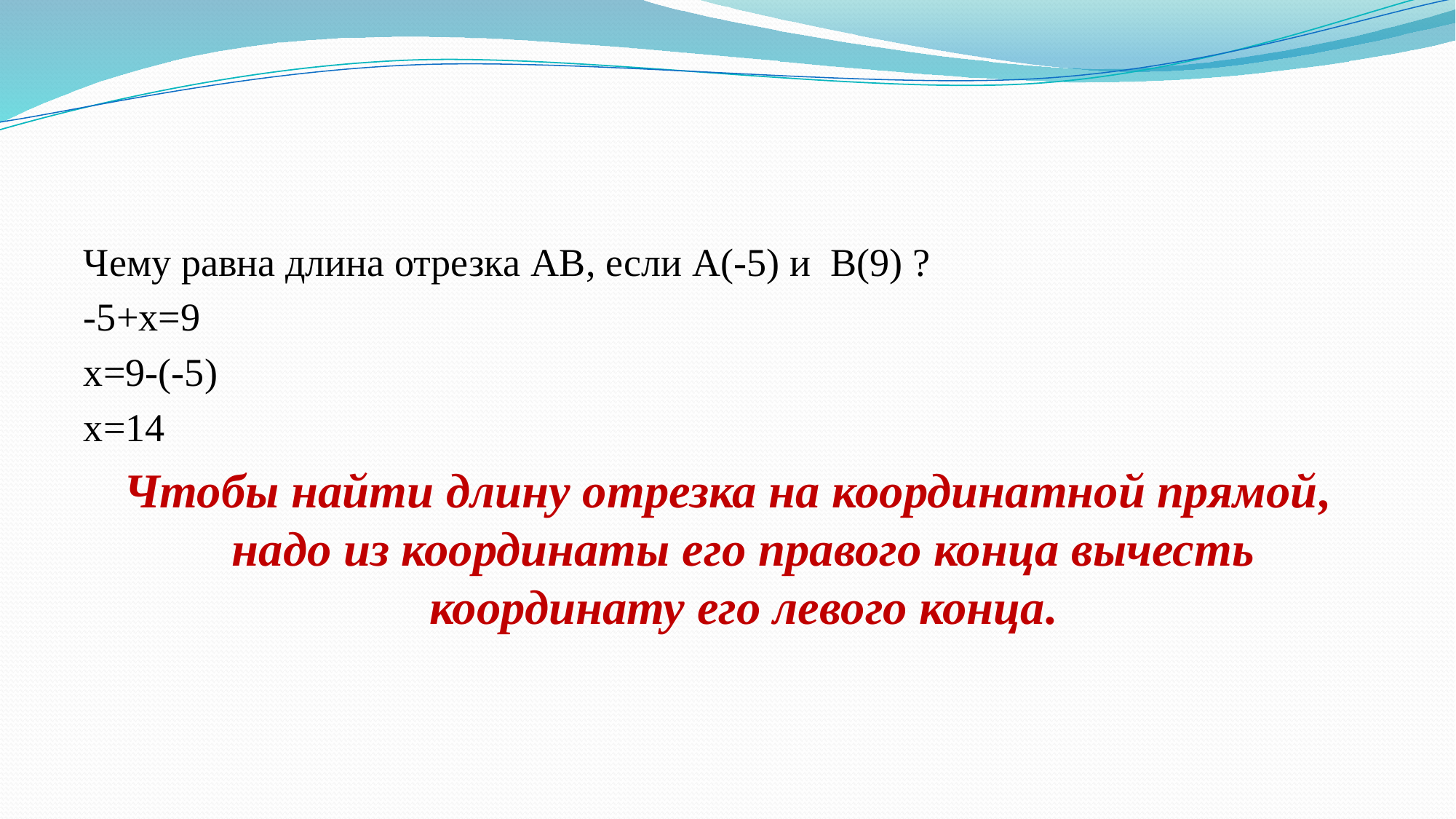

#
Чему равна длина отрезка АВ, если A(-5) и  B(9) ?
-5+x=9
x=9-(-5)
x=14
Чтобы найти длину отрезка на координатной прямой, надо из координаты его правого конца вычесть координату его левого конца.